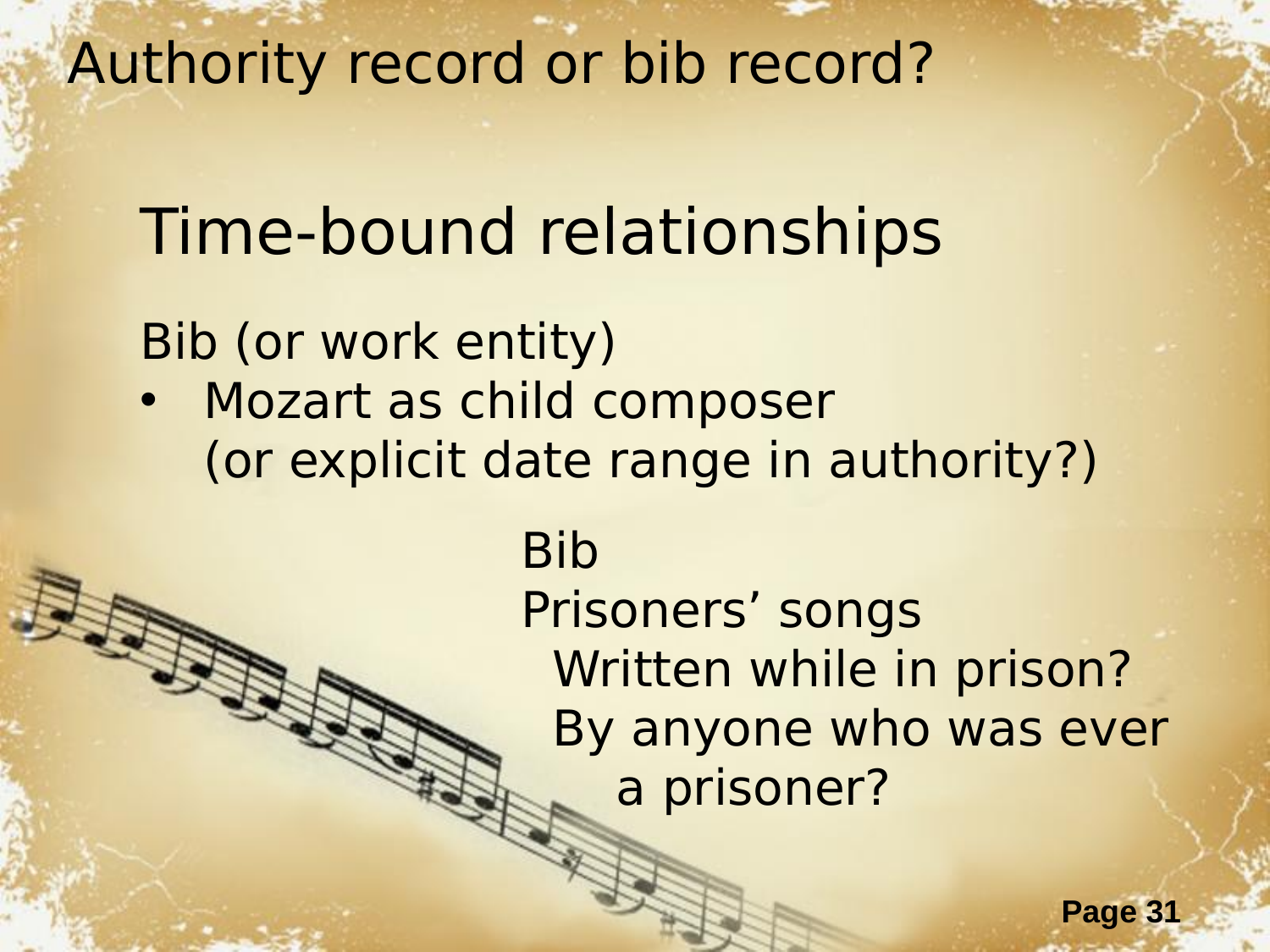

Authority record or bib record?
Time-bound relationships

Bib (or work entity)
Mozart as child composer
(or explicit date range in authority?)

Bib
Prisoners’ songs
Written while in prison?
By anyone who was ever a prisoner?